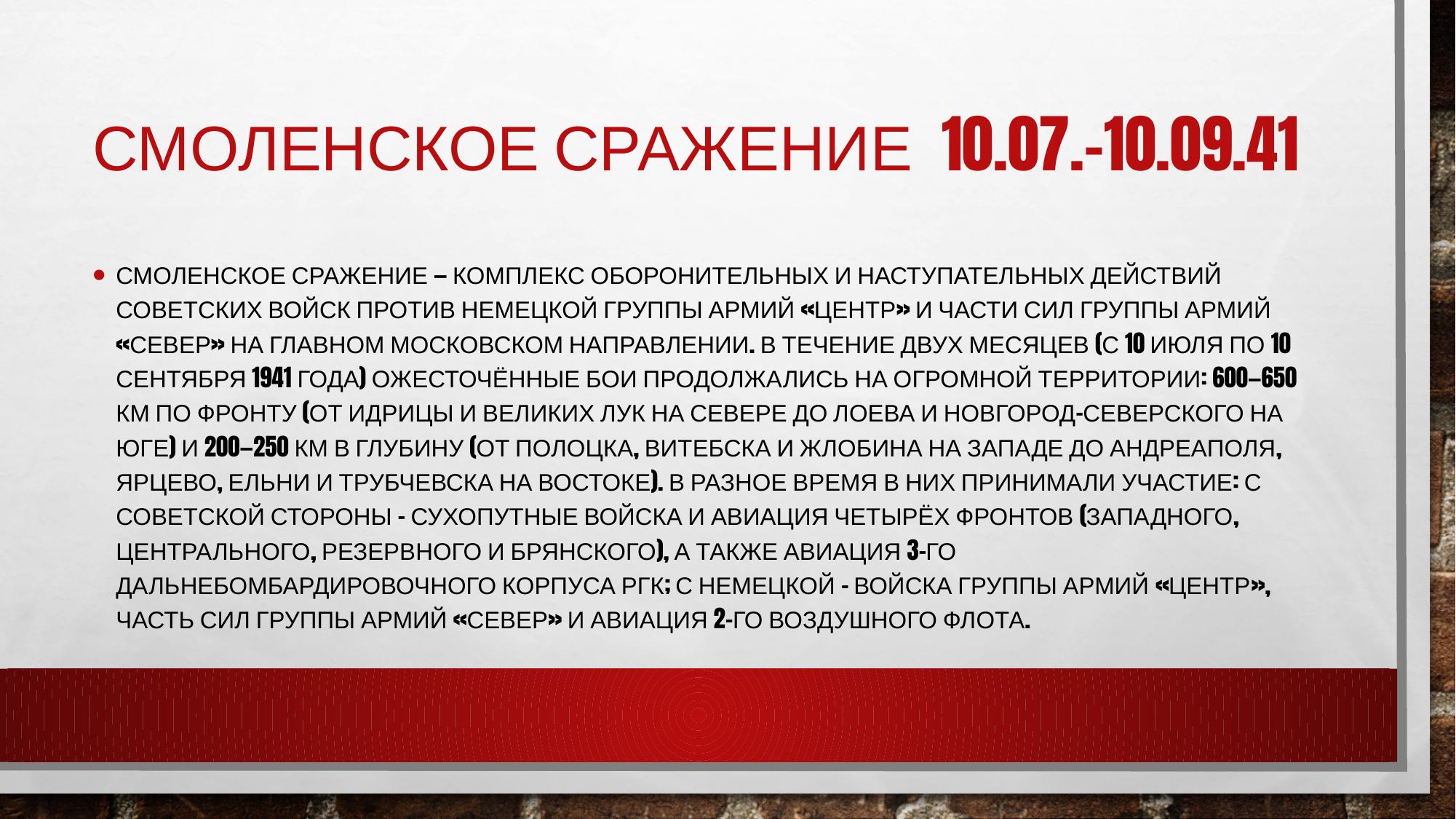

# Смоленское сражение  10.07.-10.09.41
Смоленское сражение — комплекс оборонительных и наступательных действий советских войск против немецкой группы армий «Центр» и части сил группы армий «Север» на главном Московском направлении. В течение двух месяцев (с 10 июля по 10 сентября 1941 года) ожесточённые бои продолжались на огромной территории: 600—650 км по фронту (от Идрицы и Великих Лук на севере до Лоева и Новгород-Северского на юге) и 200—250 км в глубину (от Полоцка, Витебска и Жлобина на западе до Андреаполя, Ярцево, Ельни и Трубчевска на востоке). В разное время в них принимали участие: с советской стороны − сухопутные войска и авиация четырёх фронтов (Западного, Центрального, Резервного и Брянского), а также авиация 3-го дальнебомбардировочного корпуса РГК; с немецкой − войска Группы армий «Центр», часть сил Группы армий «Север» и авиация 2-го воздушного флота.